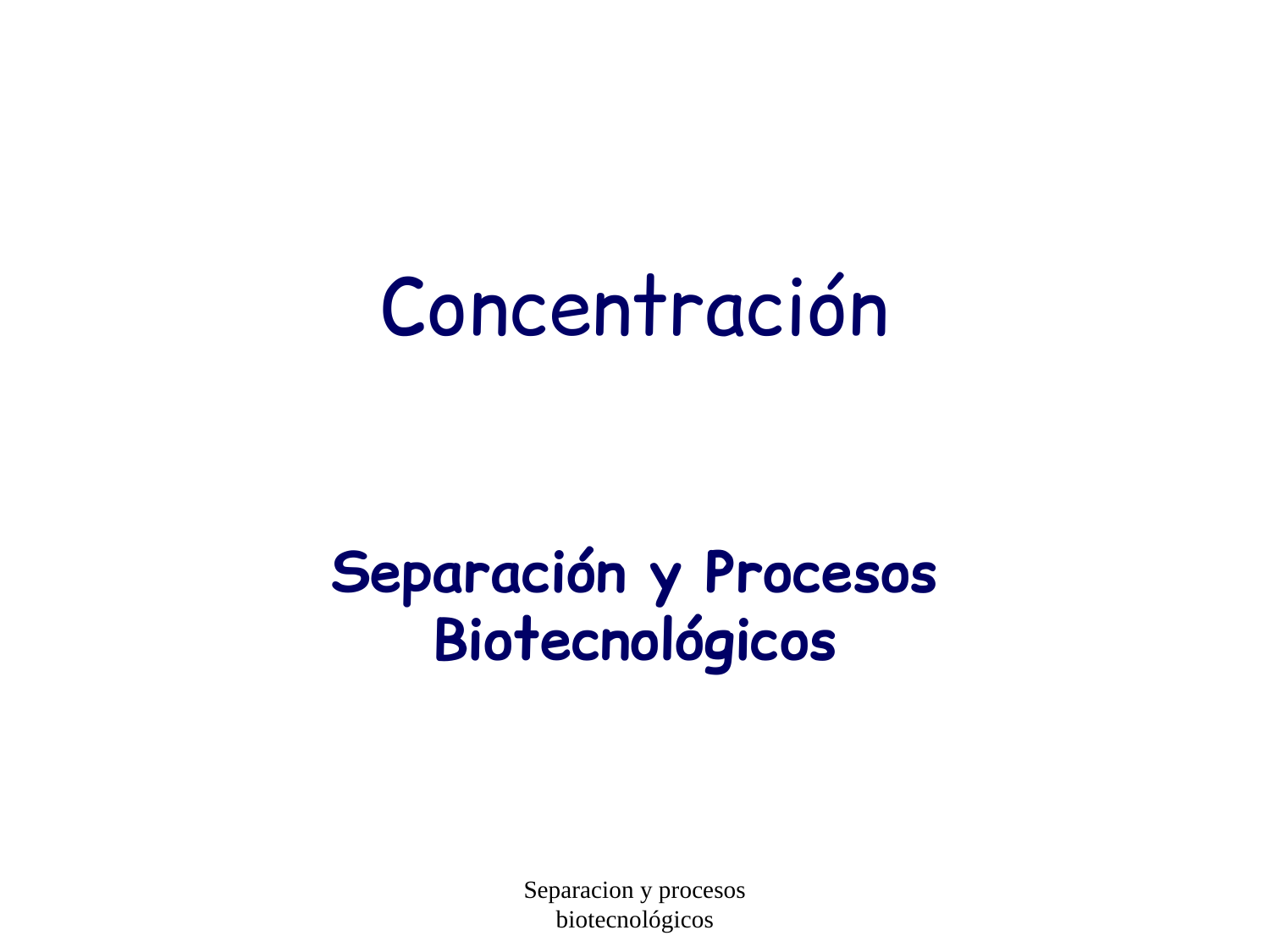

# Concentración
Separación y Procesos Biotecnológicos
Separacion y procesos biotecnológicos